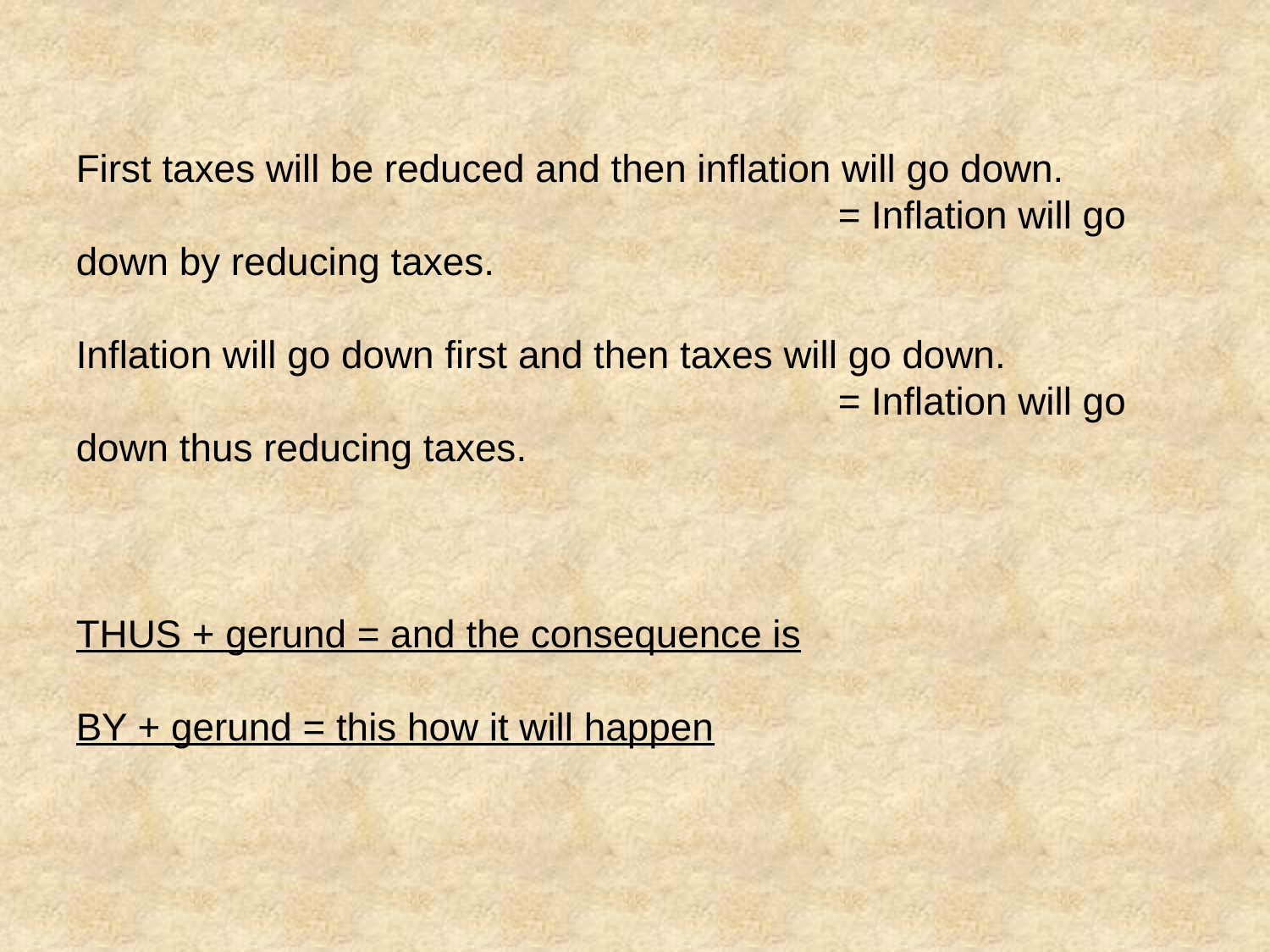

First taxes will be reduced and then inflation will go down.
						= Inflation will go down by reducing taxes.

Inflation will go down first and then taxes will go down.
						= Inflation will go down thus reducing taxes.
THUS + gerund = and the consequence is

BY + gerund = this how it will happen